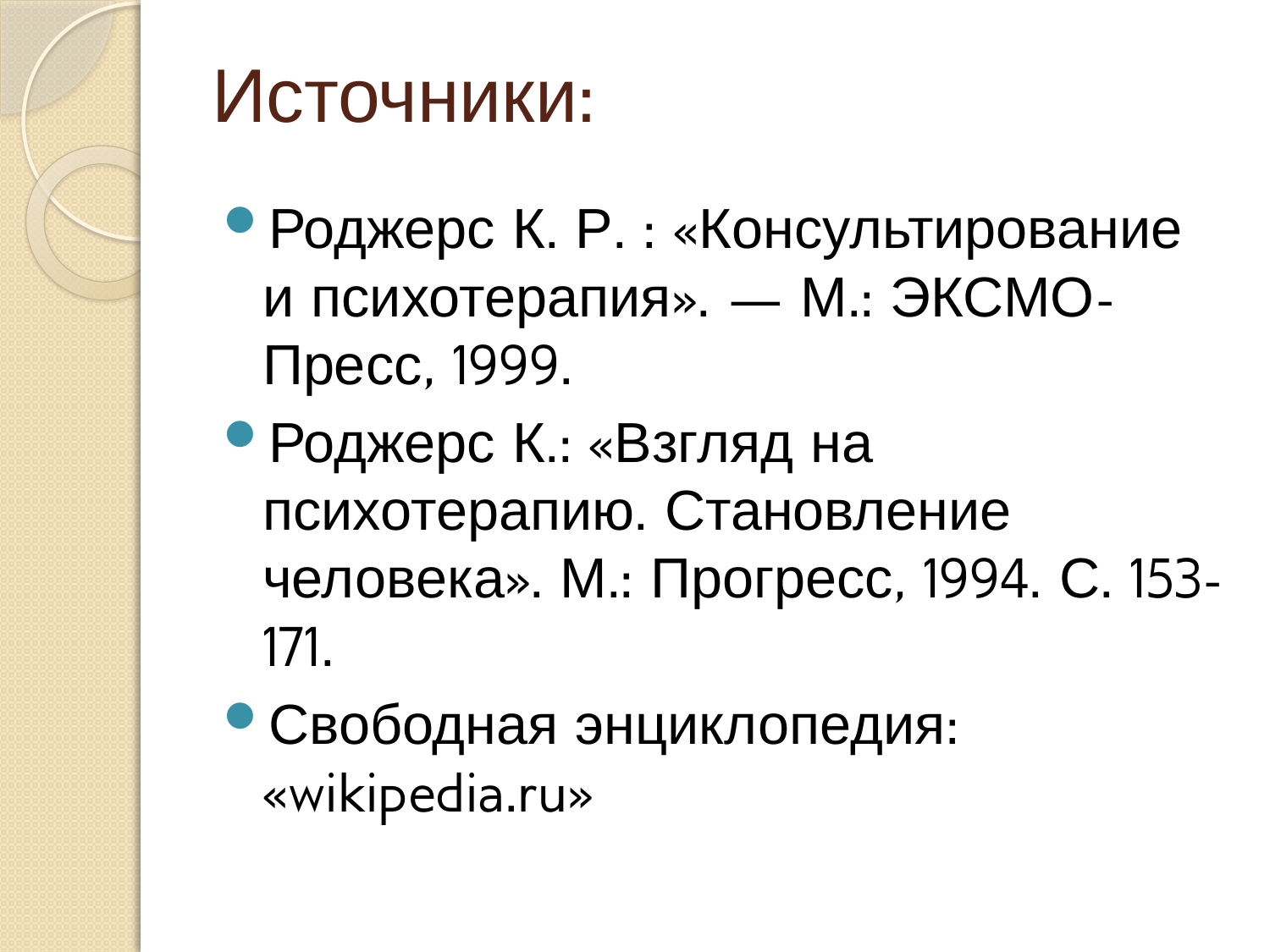

# Источники:
Роджерс К. Р. : «Консультирование и психотерапия». — М.: ЭКСМО-Пресс, 1999.
Роджерс К.: «Взгляд на психотерапию. Становление человека». М.: Прогресс, 1994. С. 153-171.
Свободная энциклопедия: «wikipedia.ru»